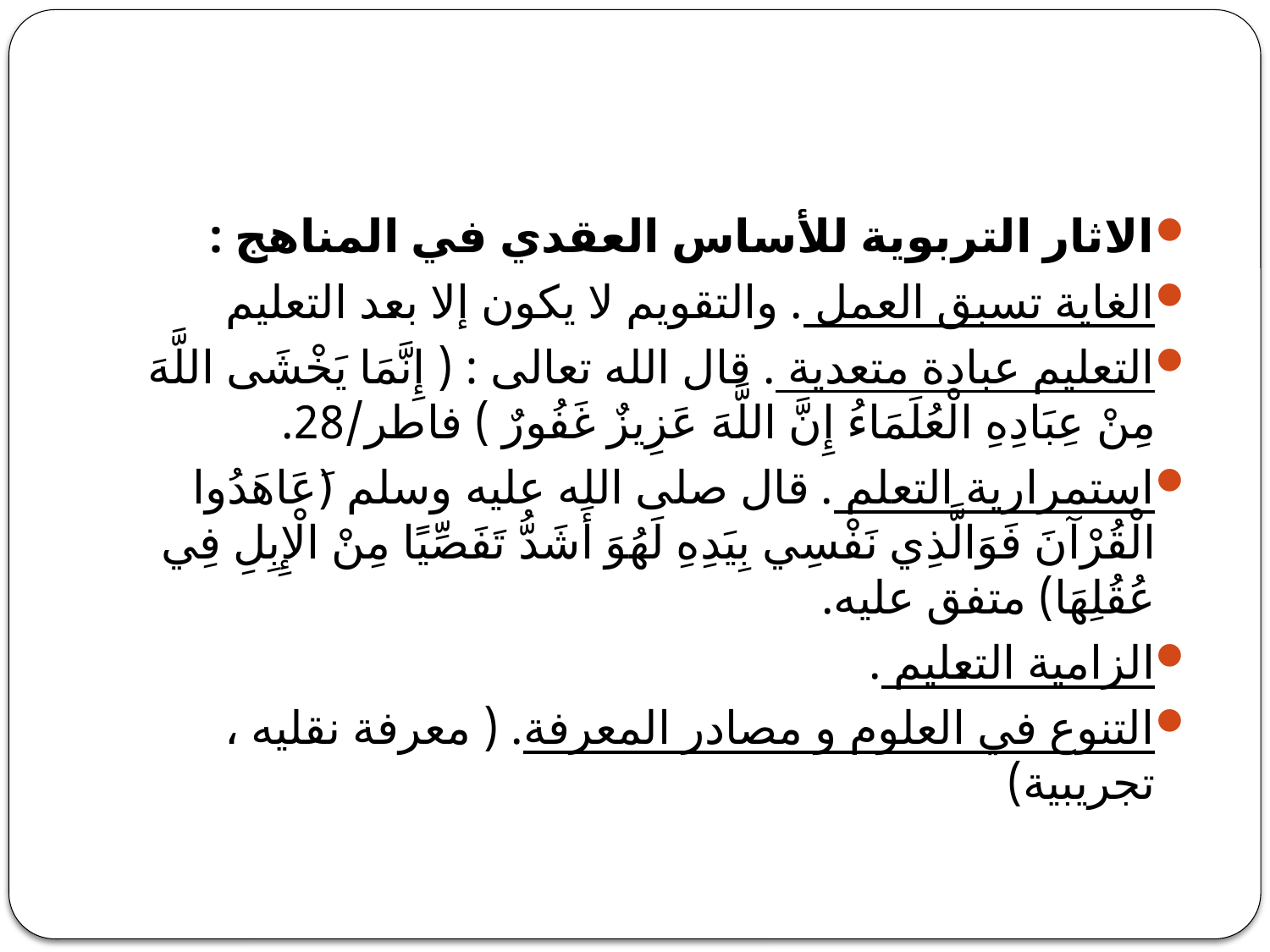

#
الاثار التربوية للأساس العقدي في المناهج :
الغاية تسبق العمل . والتقويم لا يكون إلا بعد التعليم
التعليم عبادة متعدية . قال الله تعالى : ( إِنَّمَا يَخْشَى اللَّهَ مِنْ عِبَادِهِ الْعُلَمَاءُ إِنَّ اللَّهَ عَزِيزٌ غَفُورٌ ) فاطر/28.
استمرارية التعلم . قال صلى الله عليه وسلم (َعَاهَدُوا الْقُرْآنَ فَوَالَّذِي نَفْسِي بِيَدِهِ لَهُوَ أَشَدُّ تَفَصِّيًا مِنْ الْإِبِلِ فِي عُقُلِهَا) متفق عليه.
الزامية التعليم .
التنوع في العلوم و مصادر المعرفة. ( معرفة نقليه ، تجريبية)